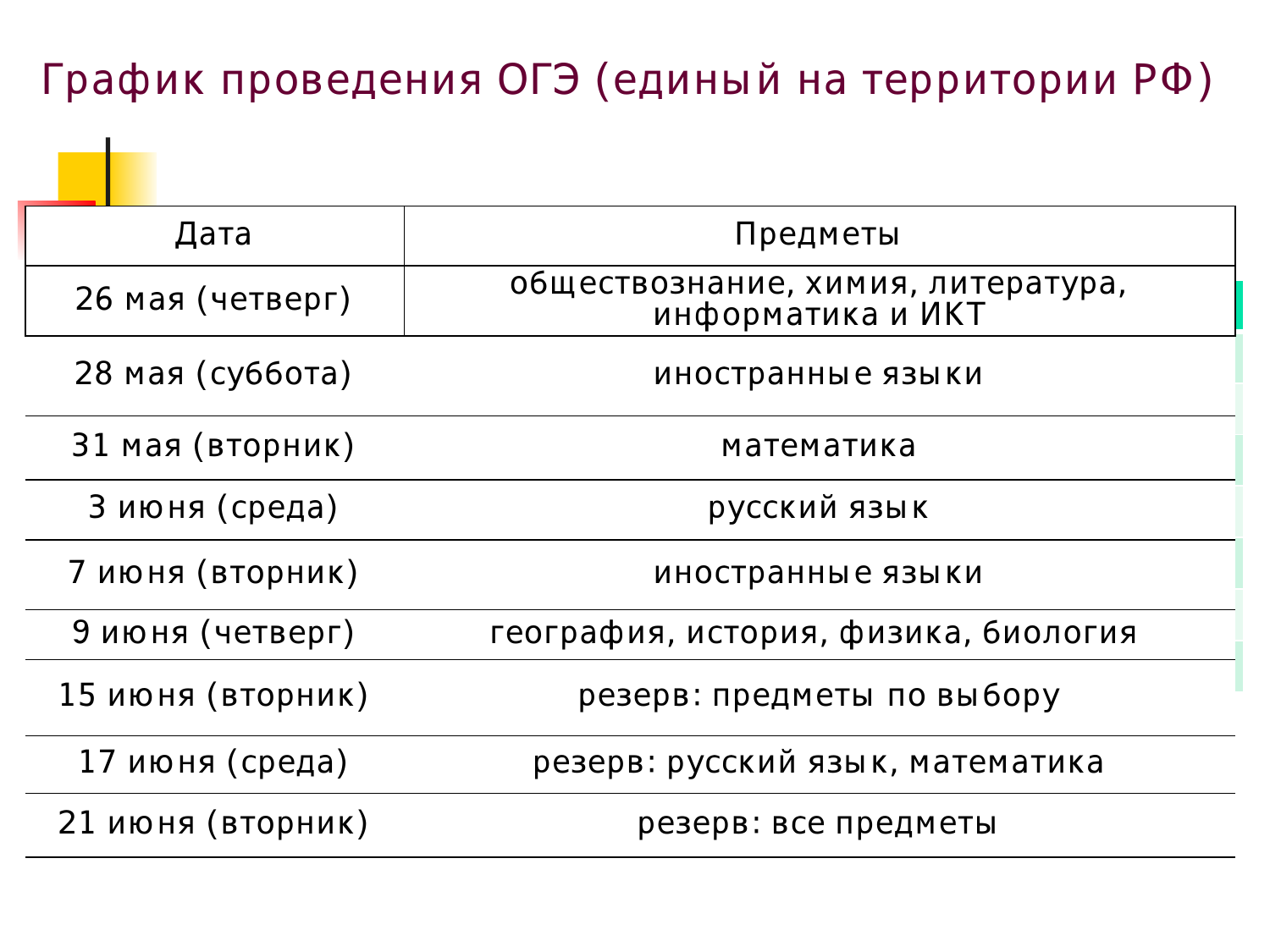

# График проведения ОГЭ (единый на территории РФ)
| Дата | Предметы |
| --- | --- |
| 26 мая (четверг) | обществознание, химия, литература, информатика и ИКТ |
| 28 мая (суббота) | иностранные языки |
| 31 мая (вторник) | математика |
| 3 июня (среда) | русский язык |
| 7 июня (вторник) | иностранные языки |
| 9 июня (четверг) | география, история, физика, биология |
| 15 июня (вторник) | резерв: предметы по выбору |
| 17 июня (среда) | резерв: русский язык, математика |
| 21 июня (вторник) | резерв: все предметы |
|  |  |
| --- | --- |
|  |  |
|  |  |
|  |  |
|  |  |
|  |  |
|  |  |
|  |  |